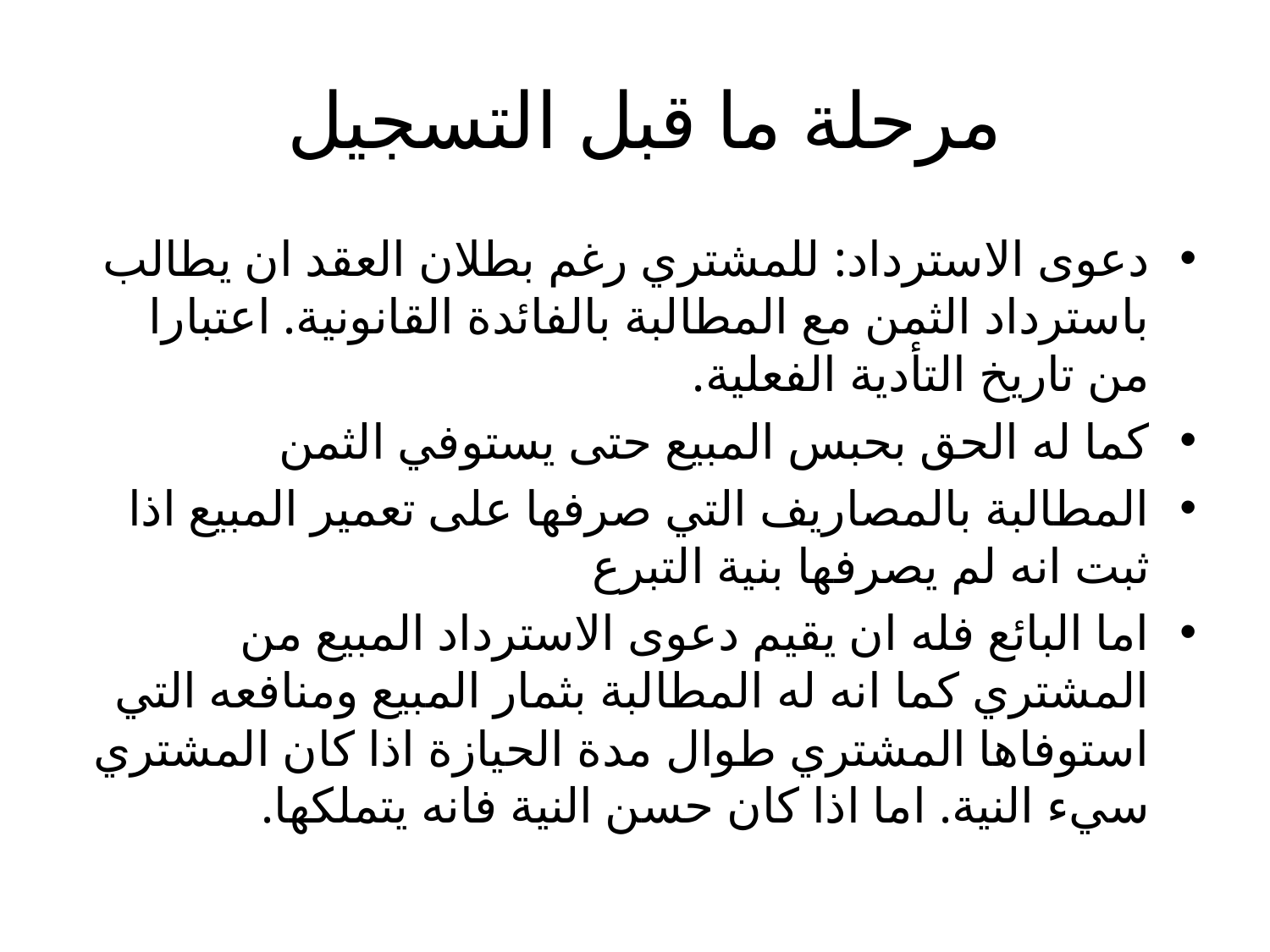

# مرحلة ما قبل التسجيل
دعوى الاسترداد: للمشتري رغم بطلان العقد ان يطالب باسترداد الثمن مع المطالبة بالفائدة القانونية. اعتبارا من تاريخ التأدية الفعلية.
كما له الحق بحبس المبيع حتى يستوفي الثمن
المطالبة بالمصاريف التي صرفها على تعمير المبيع اذا ثبت انه لم يصرفها بنية التبرع
اما البائع فله ان يقيم دعوى الاسترداد المبيع من المشتري كما انه له المطالبة بثمار المبيع ومنافعه التي استوفاها المشتري طوال مدة الحيازة اذا كان المشتري سيء النية. اما اذا كان حسن النية فانه يتملكها.